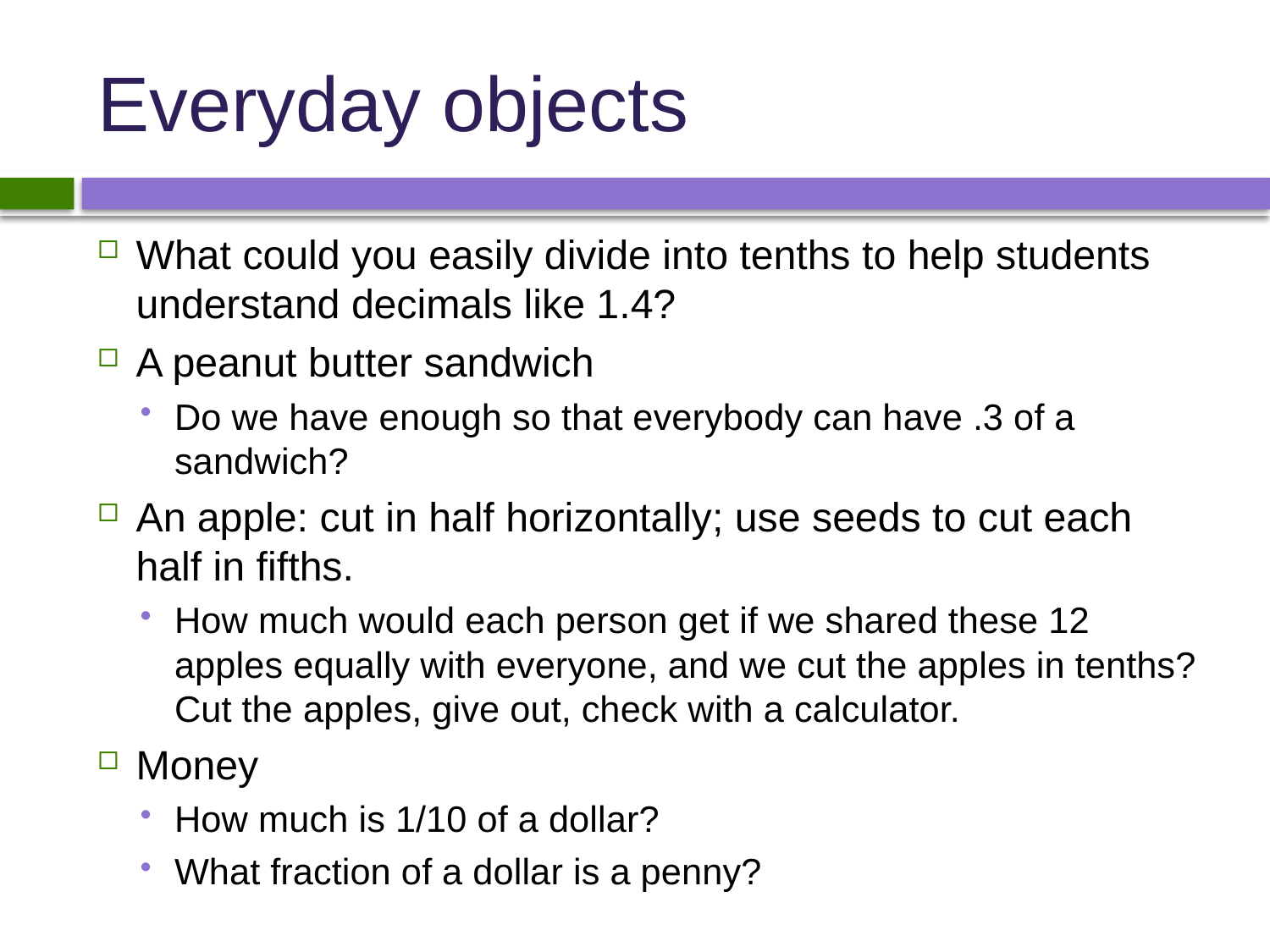

# Everyday objects
What could you easily divide into tenths to help students understand decimals like 1.4?
A peanut butter sandwich
Do we have enough so that everybody can have .3 of a sandwich?
An apple: cut in half horizontally; use seeds to cut each half in fifths.
How much would each person get if we shared these 12 apples equally with everyone, and we cut the apples in tenths? Cut the apples, give out, check with a calculator.
Money
How much is 1/10 of a dollar?
What fraction of a dollar is a penny?